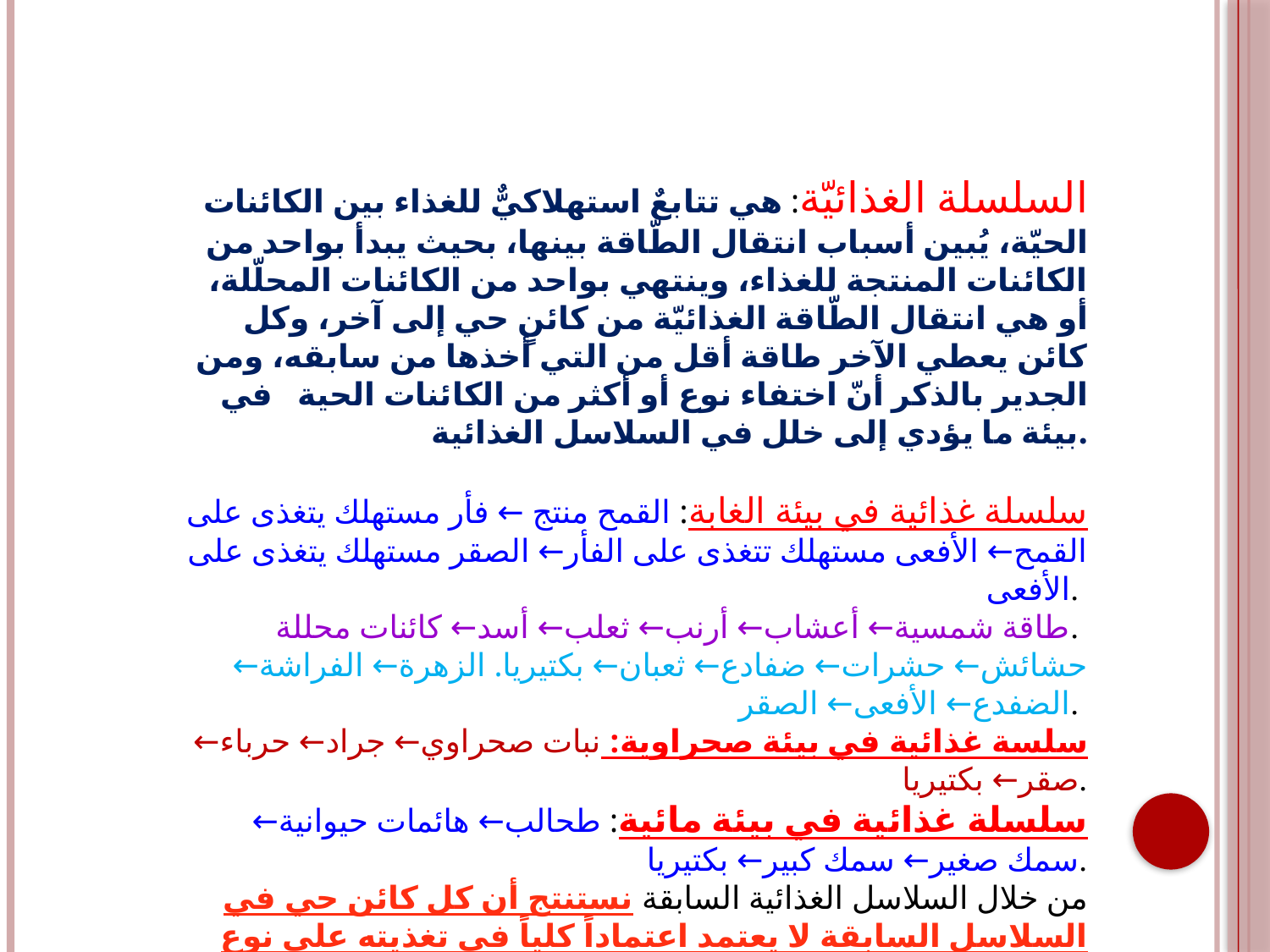

السلسلة الغذائيّة: هي تتابعٌ استهلاكيٌّ للغذاء بين الكائنات الحيّة، يُبين أسباب انتقال الطّاقة بينها، بحيث يبدأ بواحد من الكائنات المنتجة للغذاء، وينتهي بواحد من الكائنات المحلّلة، أو هي انتقال الطّاقة الغذائيّة من كائنٍ حي إلى آخر، وكل كائن يعطي الآخر طاقة أقل من التي أخذها من سابقه، ومن الجدير بالذكر أنّ اختفاء نوع أو أكثر من الكائنات الحية   في بيئة ما يؤدي إلى خلل في السلاسل الغذائية.

سلسلة غذائية في بيئة الغابة: القمح منتج ← فأر مستهلك يتغذى على القمح← الأفعى مستهلك تتغذى على الفأر← الصقر مستهلك يتغذى على الأفعى.
طاقة شمسية← أعشاب← أرنب← ثعلب← أسد← كائنات محللة.
حشائش← حشرات← ضفادع← ثعبان← بكتيريا. الزهرة← الفراشة← الضفدع← الأفعى← الصقر.
سلسة غذائية في بيئة صحراوية: نبات صحراوي← جراد← حرباء← صقر← بكتيريا.
 سلسلة غذائية في بيئة مائية: طحالب← هائمات حيوانية← سمك صغير← سمك كبير← بكتيريا.
 من خلال السلاسل الغذائية السابقة نستنتج أن كل كائن حي في السلاسل السابقة لا يعتمد اعتماداً كلياً في تغذيته على نوع واحد من الغذاء، بل بإمكانه أن يتغذى على أكثر من نوع، ومثال ذلك: الصقر يمكن أن يتغذى على الأرنب، أو على الثعبان، أو الطيور الصغيرة، أو الفئران الغذائية، ثم إلى خلل في التوازن البيئي